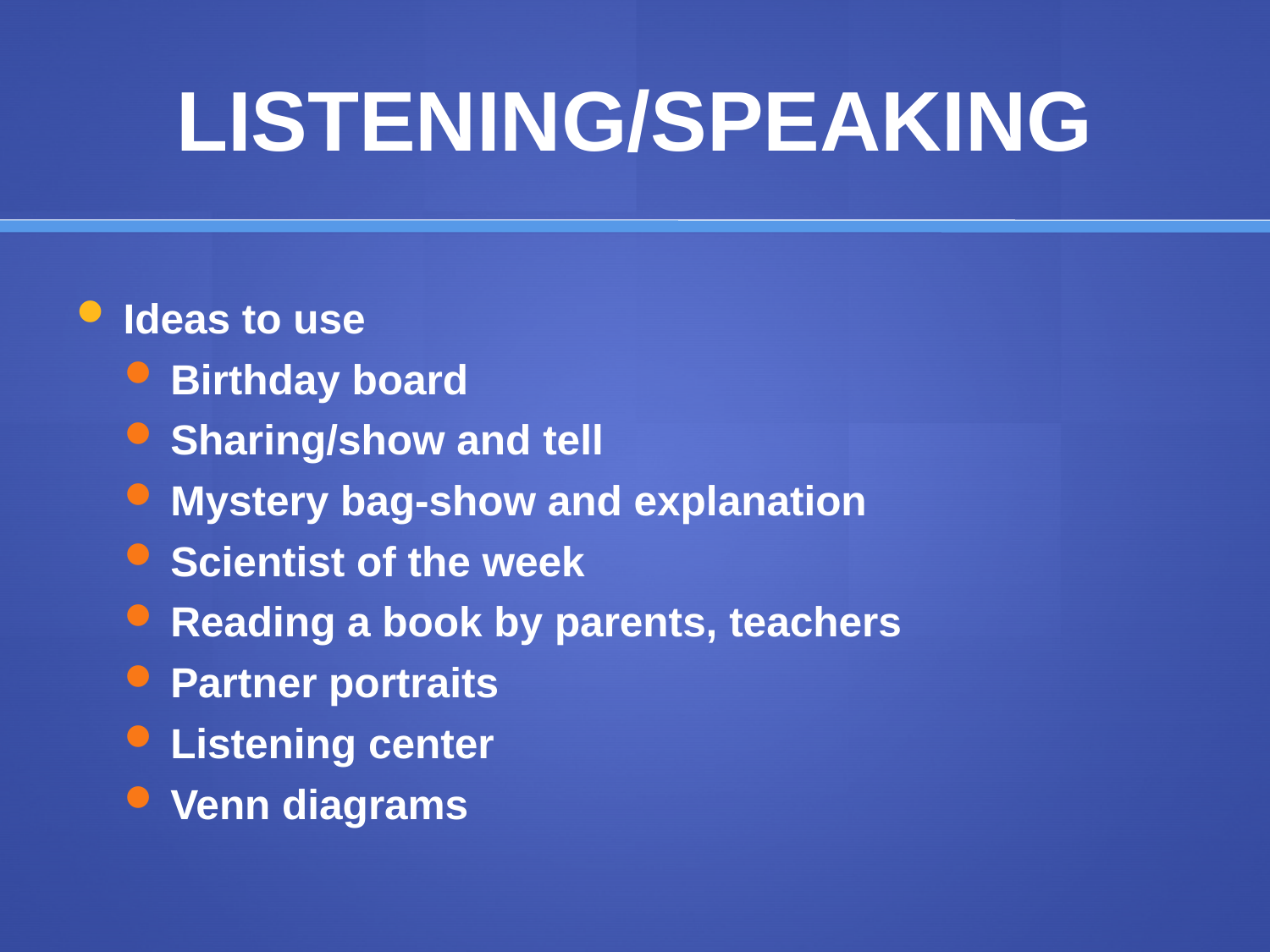

# LISTENING/SPEAKING
Ideas to use
Birthday board
Sharing/show and tell
Mystery bag-show and explanation
Scientist of the week
Reading a book by parents, teachers
Partner portraits
Listening center
Venn diagrams